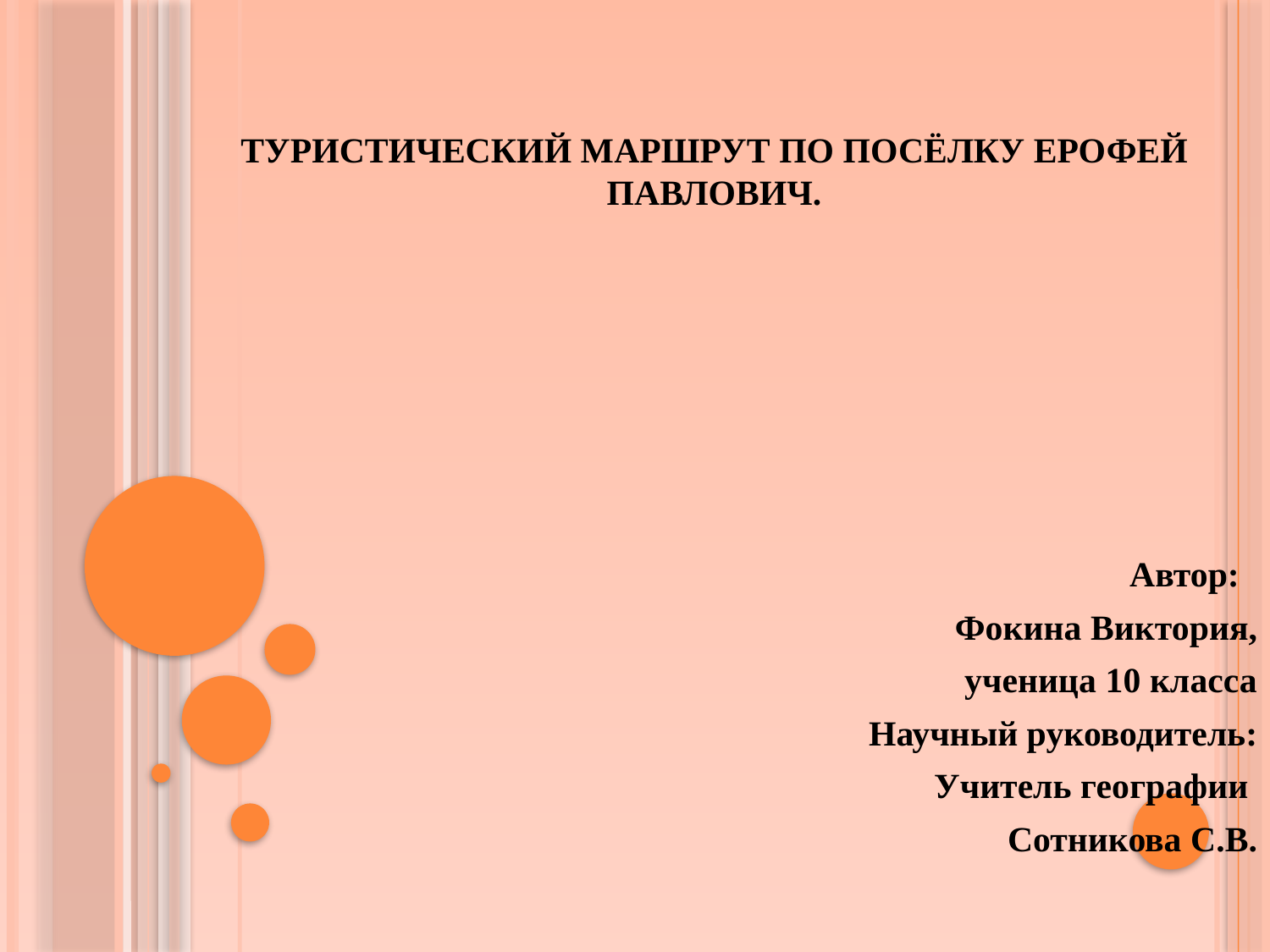

# Туристический маршрут по посёлку Ерофей Павлович.
Автор:
Фокина Виктория,
 ученица 10 класса
Научный руководитель:
Учитель географии
Сотникова С.В.